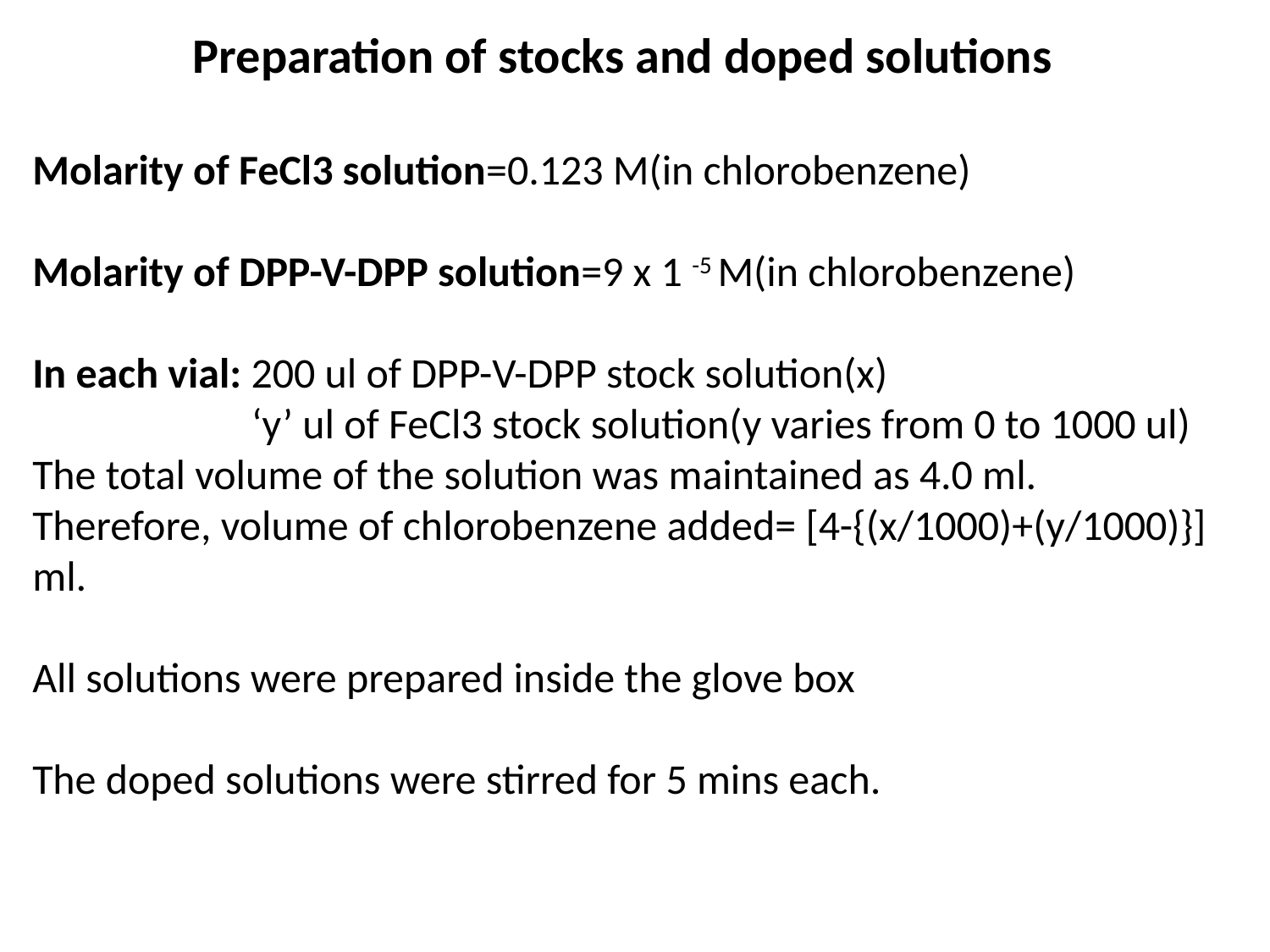

Preparation of stocks and doped solutions
Molarity of FeCl3 solution=0.123 M(in chlorobenzene)

Molarity of DPP-V-DPP solution=9 x 1 -5 M(in chlorobenzene)

In each vial: 200 ul of DPP-V-DPP stock solution(x)
                       ‘y’ ul of FeCl3 stock solution(y varies from 0 to 1000 ul)
The total volume of the solution was maintained as 4.0 ml.
Therefore, volume of chlorobenzene added= [4-{(x/1000)+(y/1000)}] ml.

All solutions were prepared inside the glove box

The doped solutions were stirred for 5 mins each.